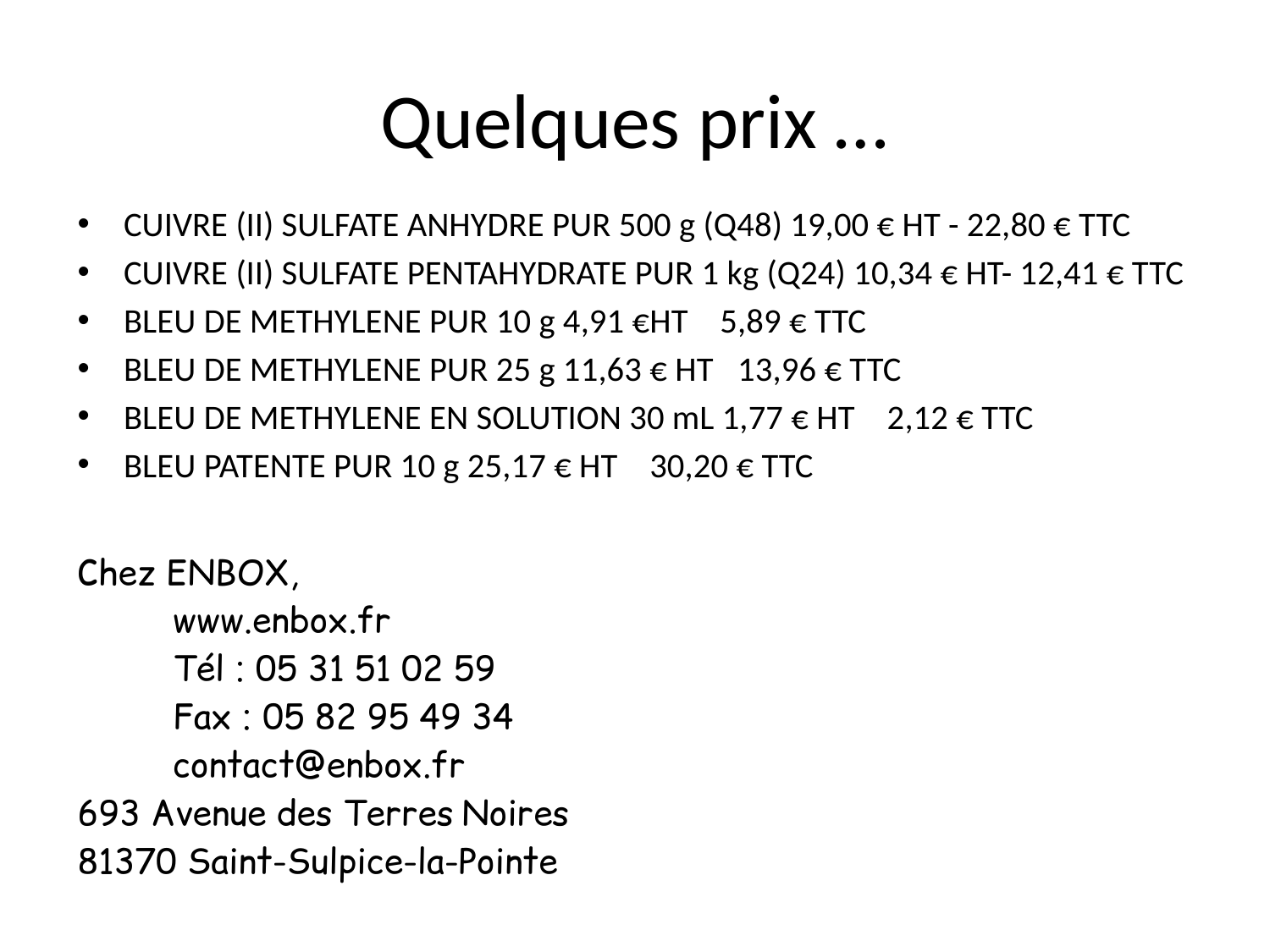

# Quelques prix …
CUIVRE (II) SULFATE ANHYDRE PUR 500 g (Q48) 19,00 € HT - 22,80 € TTC
CUIVRE (II) SULFATE PENTAHYDRATE PUR 1 kg (Q24) 10,34 € HT- 12,41 € TTC
BLEU DE METHYLENE PUR 10 g 4,91 €HT    5,89 € TTC
BLEU DE METHYLENE PUR 25 g 11,63 € HT   13,96 € TTC
BLEU DE METHYLENE EN SOLUTION 30 mL 1,77 € HT    2,12 € TTC
BLEU PATENTE PUR 10 g 25,17 € HT    30,20 € TTC

Chez ENBOX,
	www.enbox.fr
	Tél : 05 31 51 02 59
	Fax : 05 82 95 49 34
	contact@enbox.fr
693 Avenue des Terres Noires
81370 Saint-Sulpice-la-Pointe